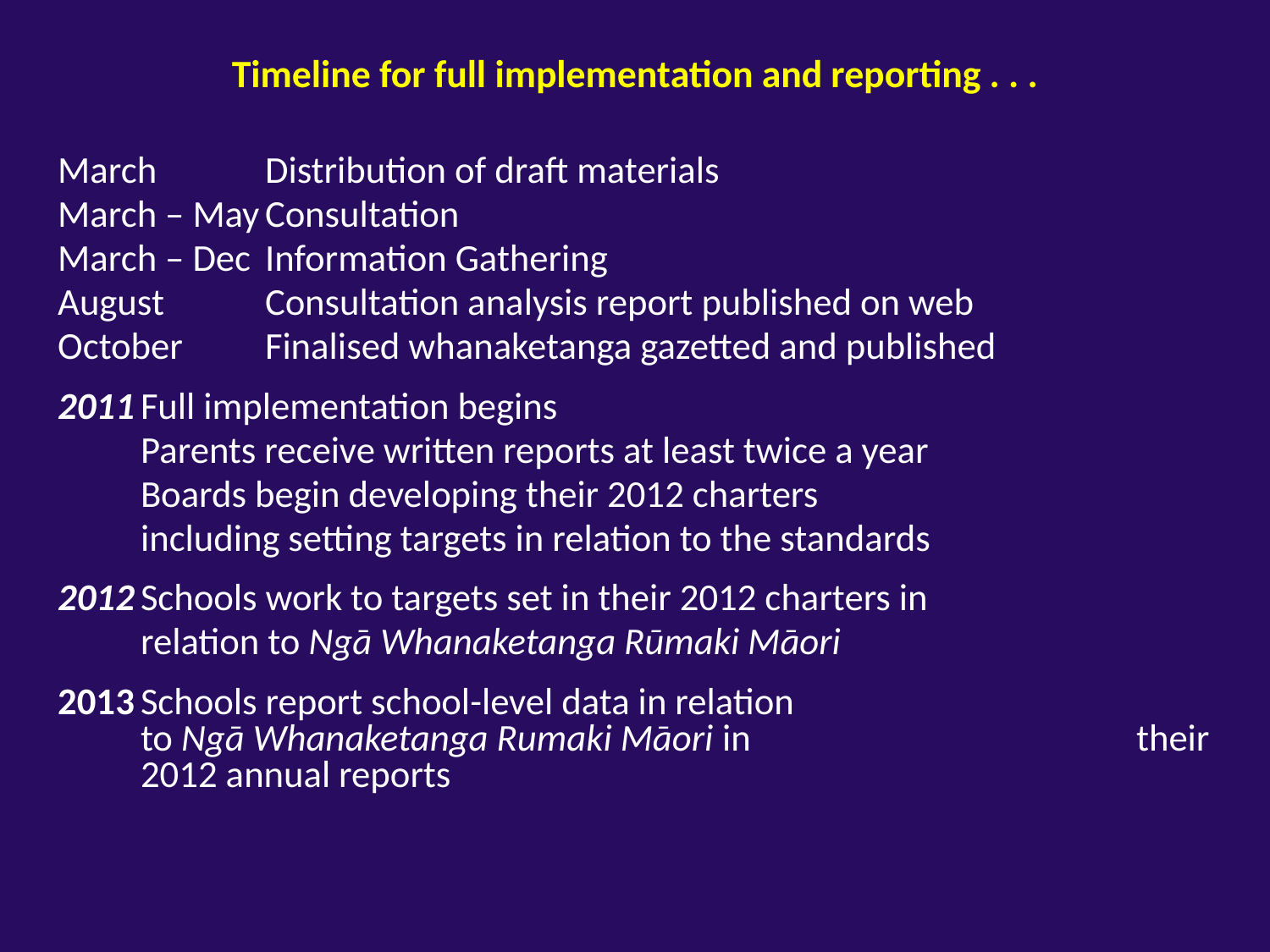

# Timeline for full implementation and reporting . . .
March		Distribution of draft materials
March – May	Consultation
March – Dec	Information Gathering
August		Consultation analysis report published on web
October	Finalised whanaketanga gazetted and published

2011			Full implementation begins
			Parents receive written reports at least twice a year
			Boards begin developing their 2012 charters
			including setting targets in relation to the standards

2012			Schools work to targets set in their 2012 charters in
			relation to Ngā Whanaketanga Rūmaki Māori

2013			Schools report school-level data in relation 	                               		to Ngā Whanaketanga Rumaki Māori in                                 		their 2012 annual reports